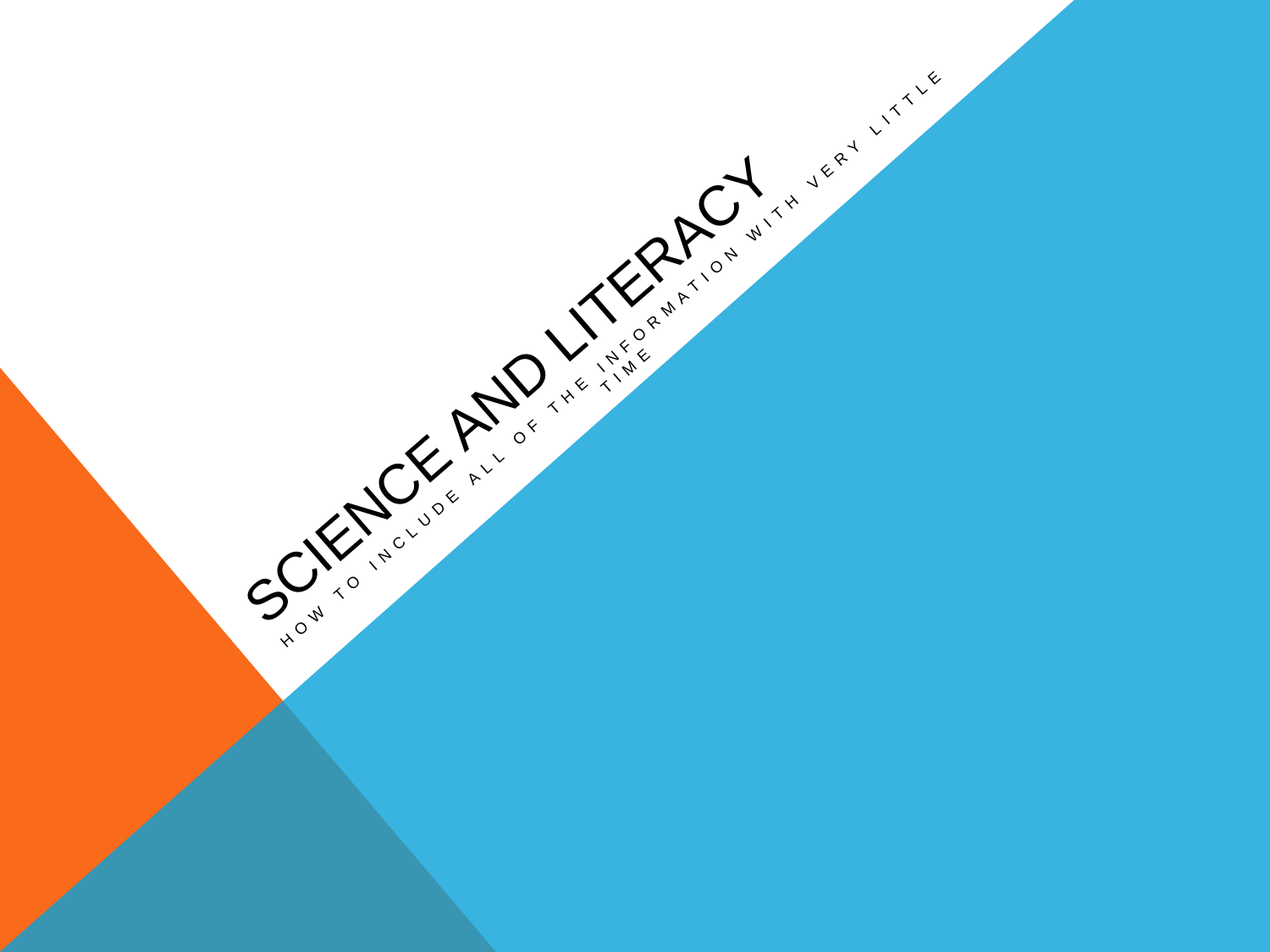

# Science and Literacy
How to include all of the information with very little time